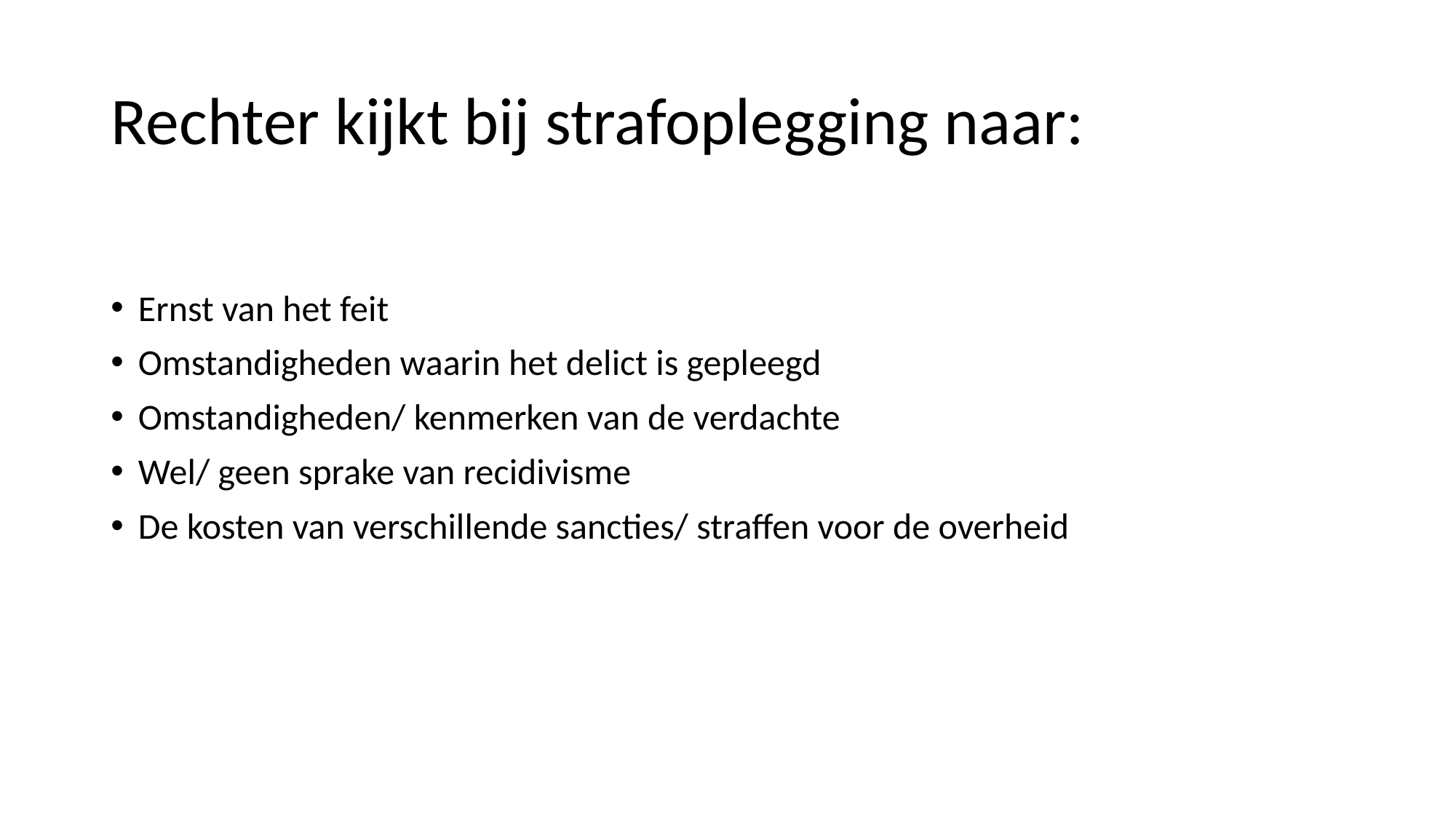

# Rechter kijkt bij strafoplegging naar:

Ernst van het feit
Omstandigheden waarin het delict is gepleegd
Omstandigheden/ kenmerken van de verdachte
Wel/ geen sprake van recidivisme
De kosten van verschillende sancties/ straffen voor de overheid